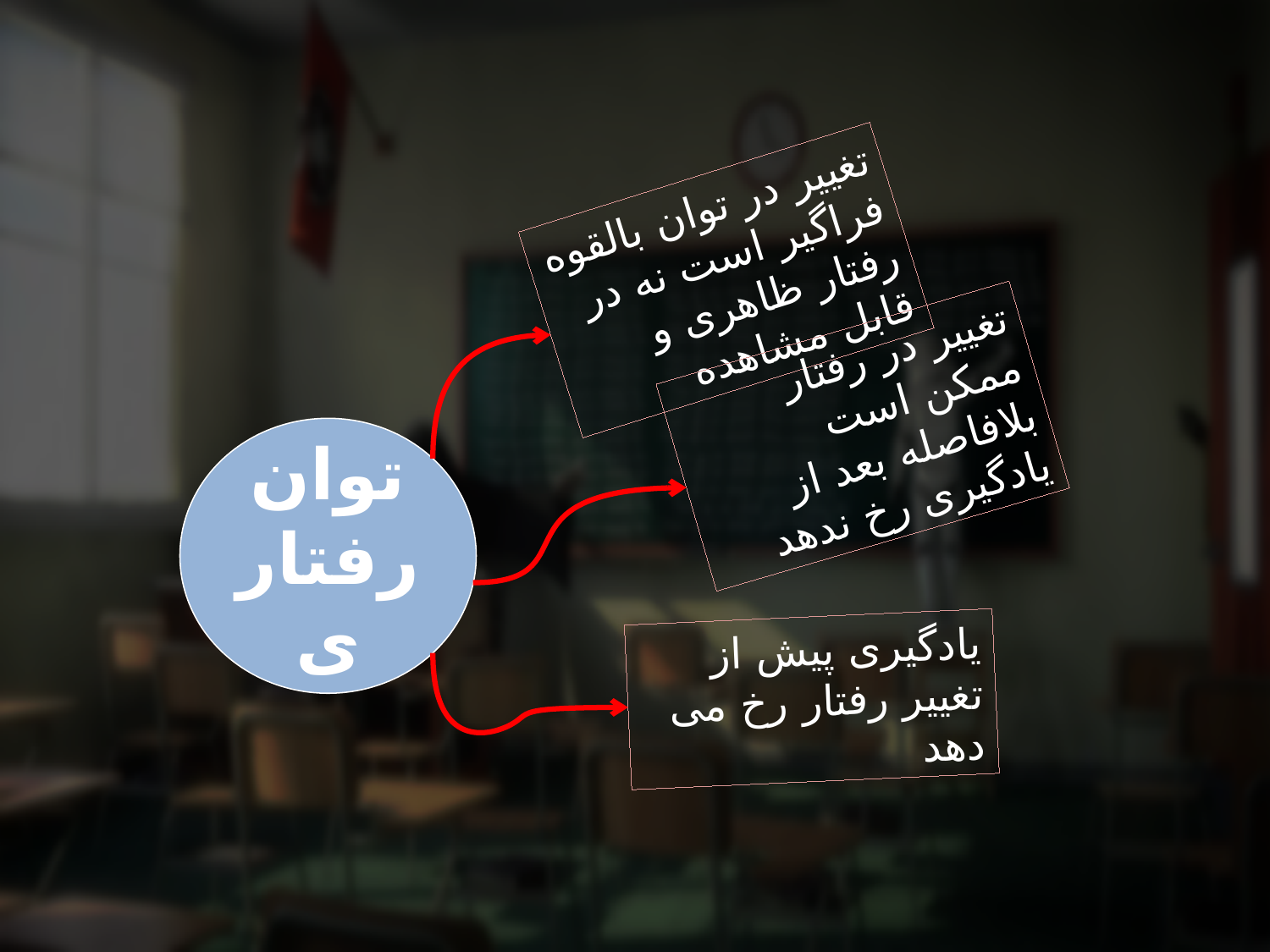

تغییر در توان بالقوه فراگیر است نه در رفتار ظاهری و قابل مشاهده
تغییر در رفتار ممکن است بلافاصله بعد از یادگیری رخ ندهد
توان رفتاری
یادگیری پیش از تغییر رفتار رخ می دهد